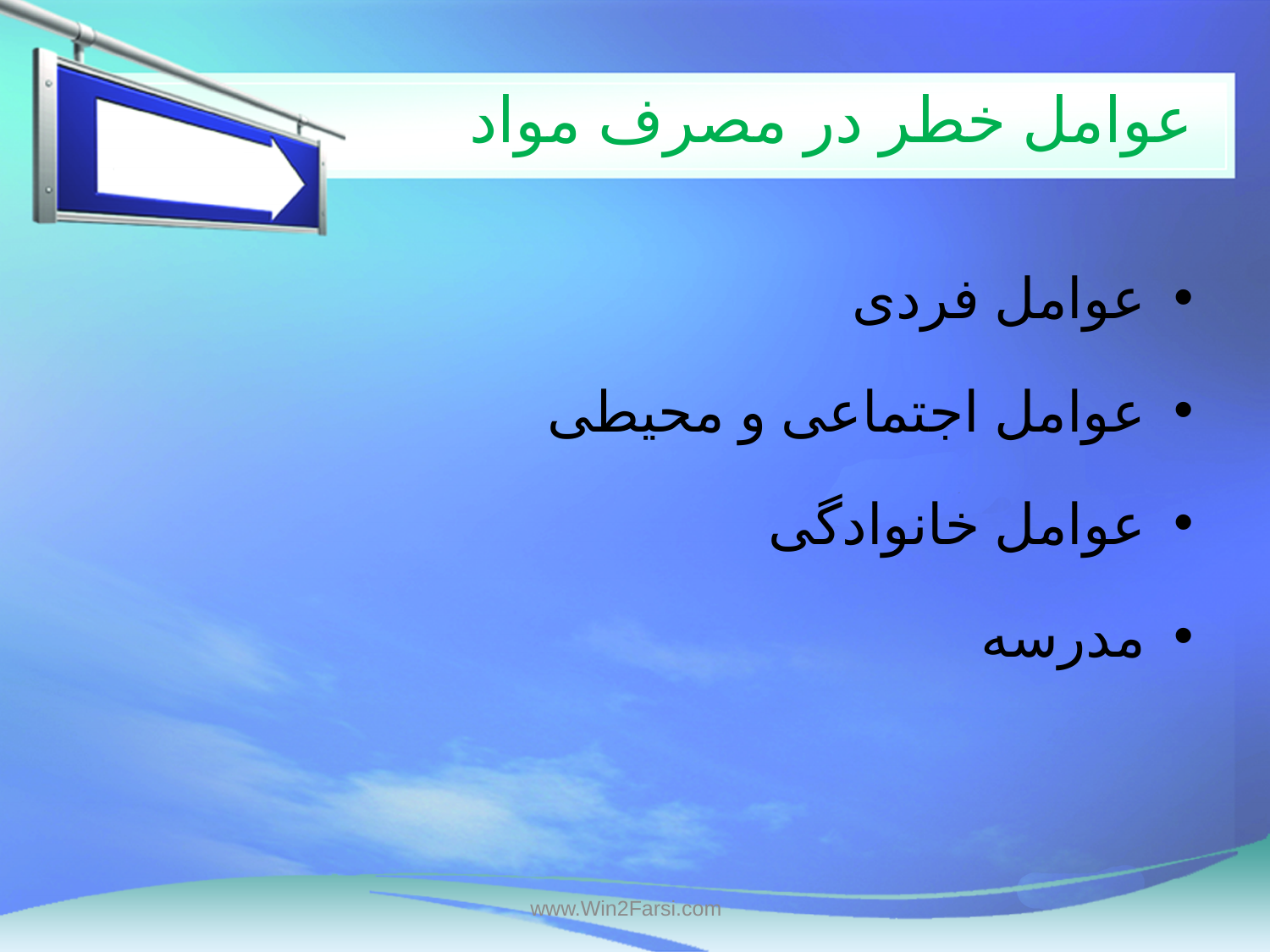

# عوامل خطر در مصرف مواد
عوامل فردی
عوامل اجتماعی و محیطی
عوامل خانوادگی
مدرسه
www.Win2Farsi.com